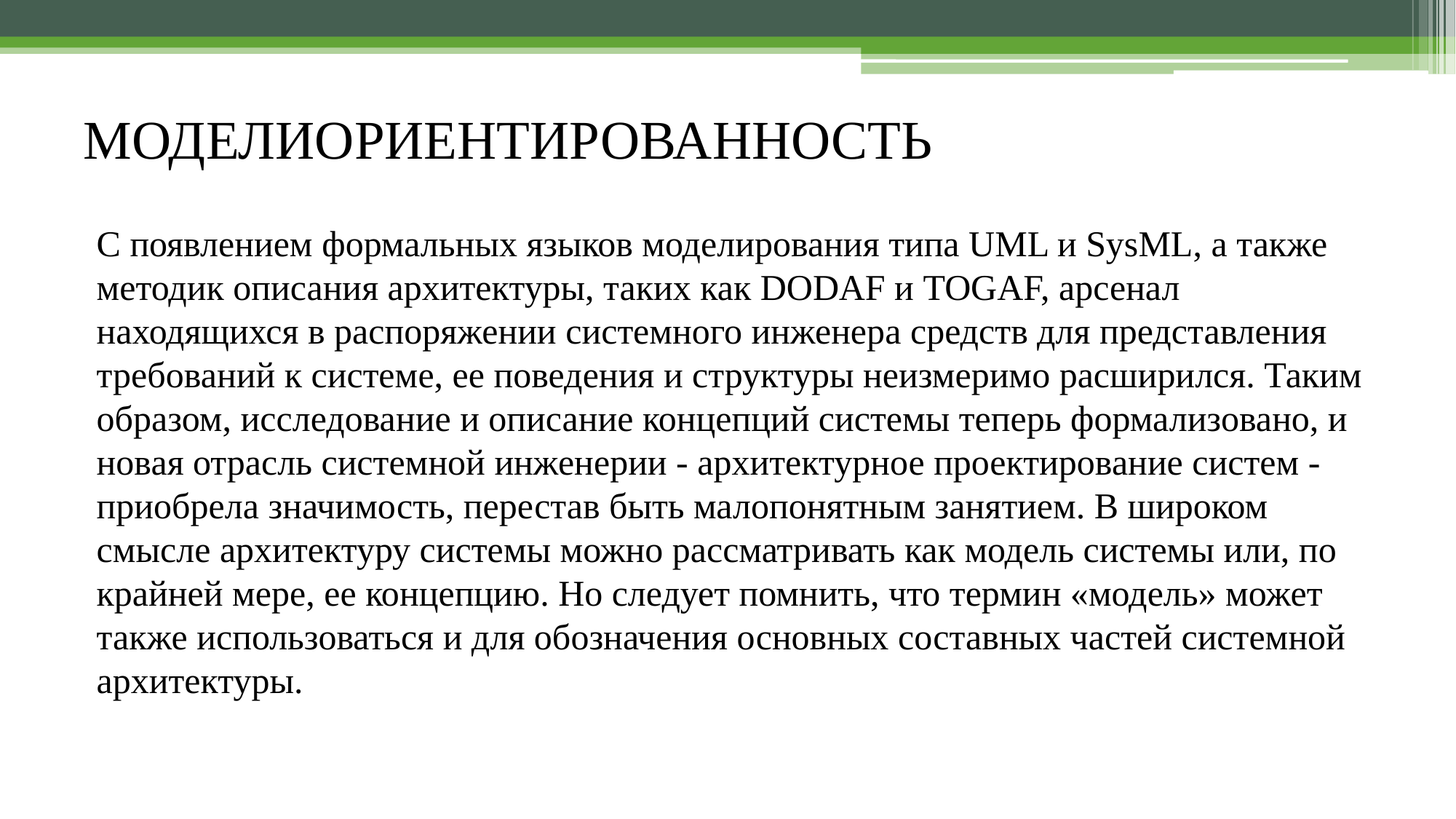

# МОДЕЛИОРИЕНТИРОВАННОСТЬ
С появлением формальных языков моделирования типа UML и SysML, а также методик описания архитектуры, таких как DODAF и TOGAF, арсенал находящихся в распоряжении системного инженера средств для представления требований к системе, ее поведения и структуры неизмеримо расширился. Таким образом, исследование и описание концепций системы теперь формализовано, и новая отрасль системной инженерии - архитектурное проектирование систем - приобрела значимость, перестав быть малопонятным занятием. В широком смысле архитектуру системы можно рассматривать как модель системы или, по крайней мере, ее концепцию. Но следует помнить, что термин «модель» может также использоваться и для обозначения основных составных частей системной архитектуры.